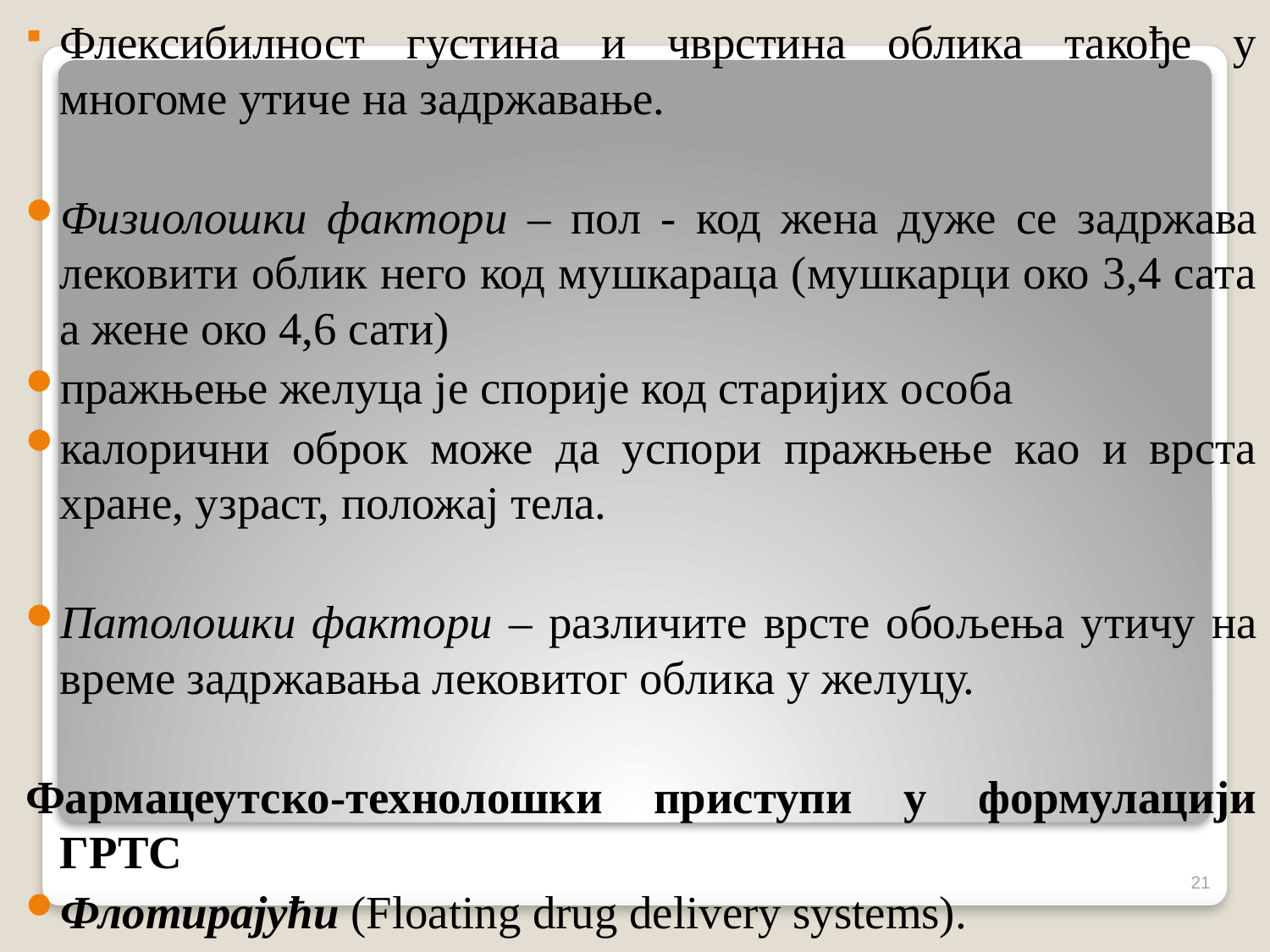

Флексибилност густина и чврстина облика такође у многоме утиче на задржавање.

Физиолошки фактори – пол - код жена дуже се задржава лековити облик него код мушкараца (мушкарци око 3,4 сата а жене око 4,6 сати)
пражњење желуца је спорије код старијих особа
калорични оброк може да успори пражњење као и врста хране, узраст, положај тела.

Патолошки фактори – различите врсте обољења утичу на време задржавања лековитог облика у желуцу.

Фармацеутско-технолошки приступи у формулацији ГРТС
Флотирајући (Floating drug delivery systems).
21